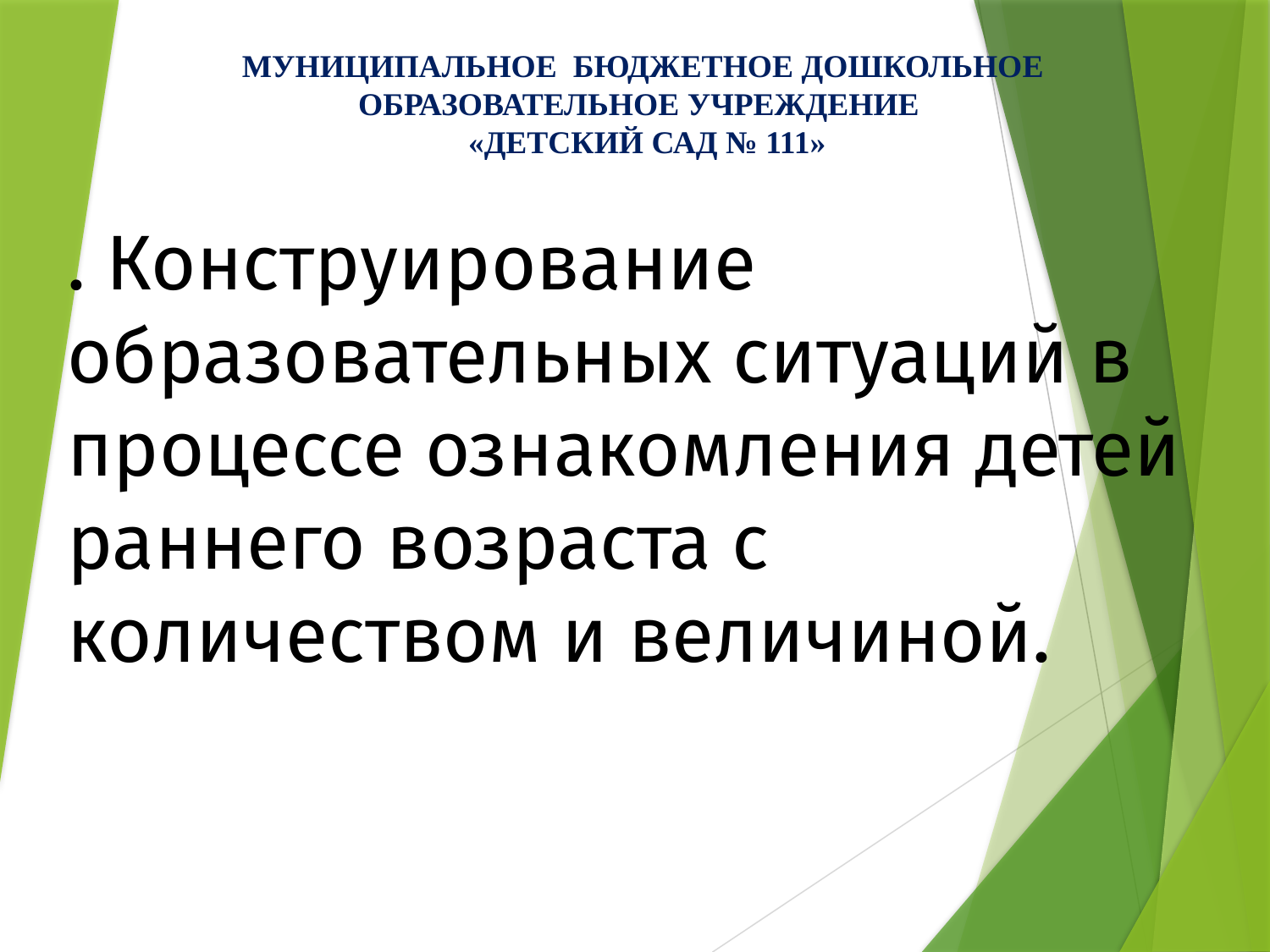

МУНИЦИПАЛЬНОЕ  БЮДЖЕТНОЕ ДОШКОЛЬНОЕ  ОБРАЗОВАТЕЛЬНОЕ УЧРЕЖДЕНИЕ
«ДЕТСКИЙ САД № 111»
. Конструирование образовательных ситуаций в процессе ознакомления детей раннего возраста с количеством и величиной.